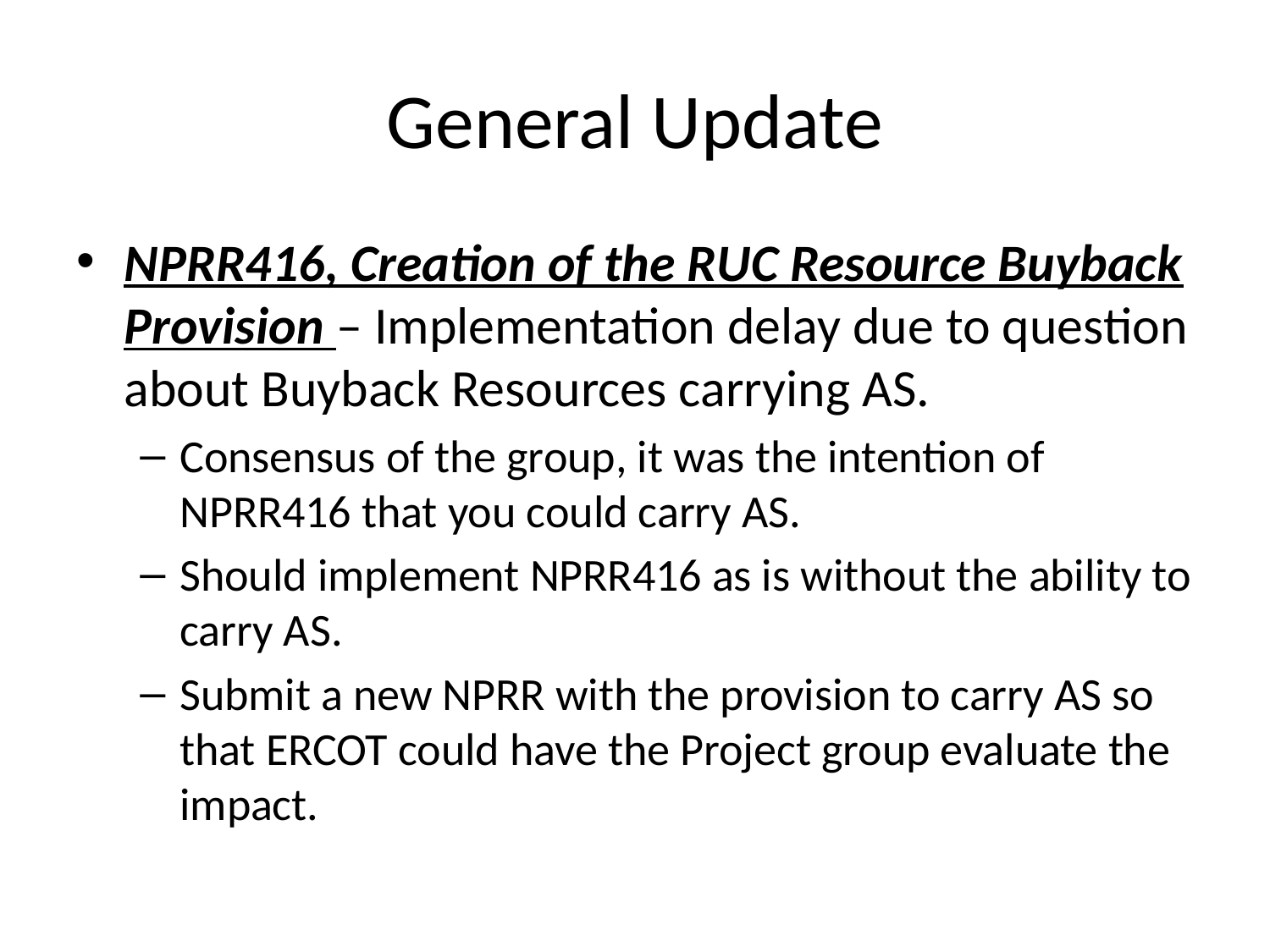

# General Update
NPRR416, Creation of the RUC Resource Buyback Provision – Implementation delay due to question about Buyback Resources carrying AS.
Consensus of the group, it was the intention of NPRR416 that you could carry AS.
Should implement NPRR416 as is without the ability to carry AS.
Submit a new NPRR with the provision to carry AS so that ERCOT could have the Project group evaluate the impact.